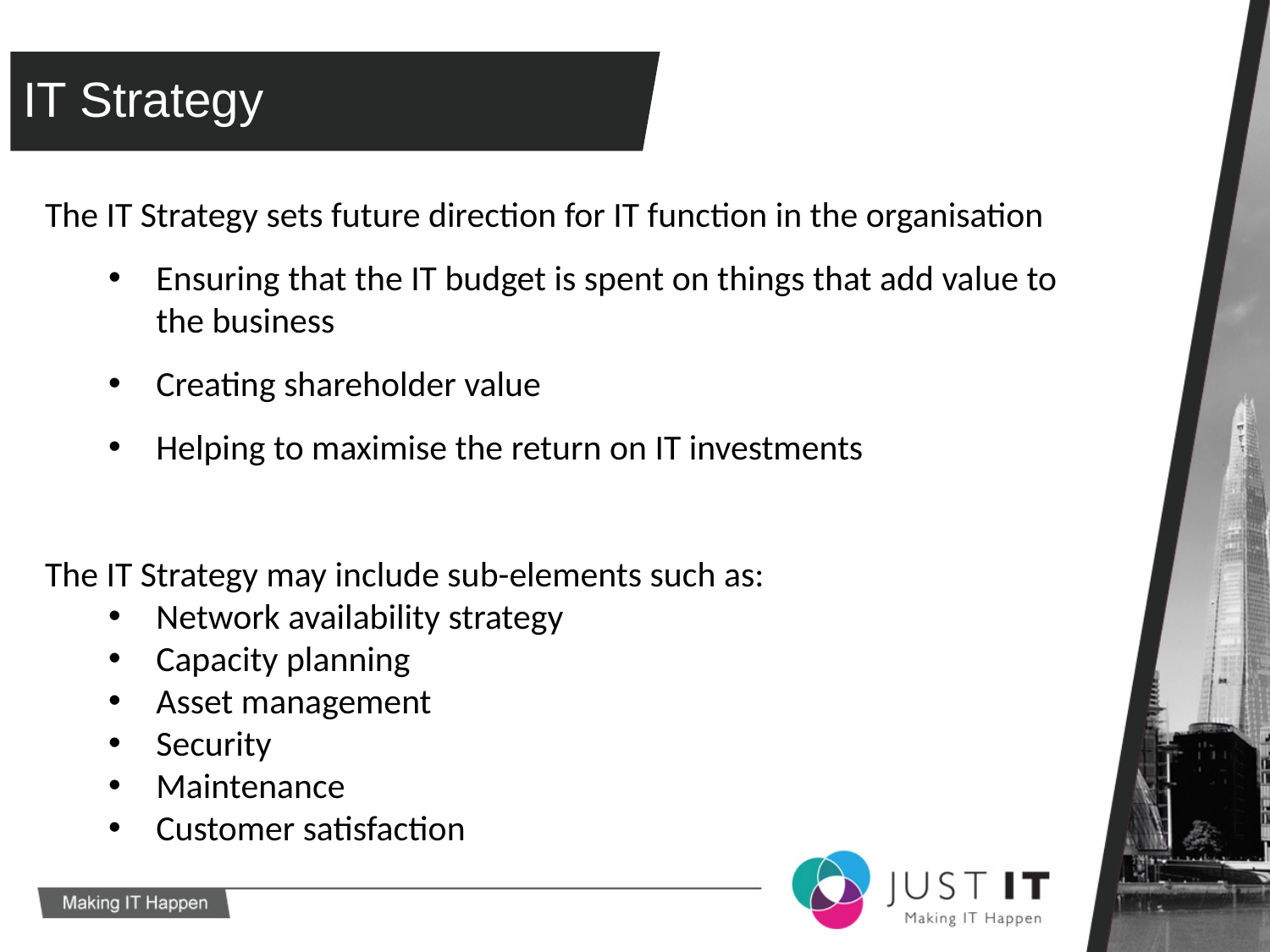

# IT Strategy

The IT Strategy sets future direction for IT function in the organisation
Ensuring that the IT budget is spent on things that add value to the business
Creating shareholder value
Helping to maximise the return on IT investments

The IT Strategy may include sub-elements such as:
Network availability strategy
Capacity planning
Asset management
Security
Maintenance
Customer satisfaction